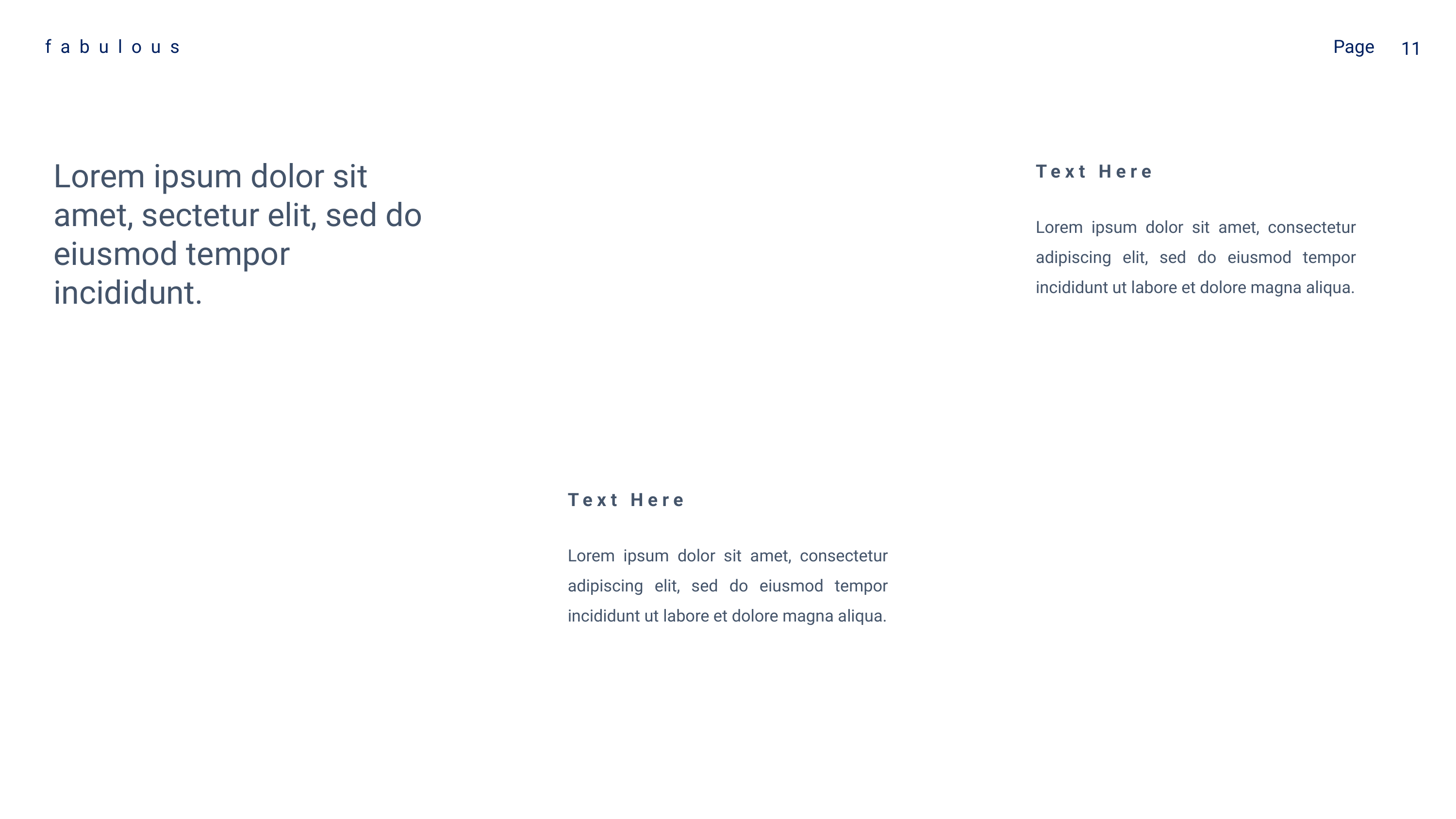

Lorem ipsum dolor sit amet, sectetur elit, sed do eiusmod tempor incididunt.
Text Here
Lorem ipsum dolor sit amet, consectetur adipiscing elit, sed do eiusmod tempor incididunt ut labore et dolore magna aliqua.

Text Here
Lorem ipsum dolor sit amet, consectetur adipiscing elit, sed do eiusmod tempor incididunt ut labore et dolore magna aliqua.